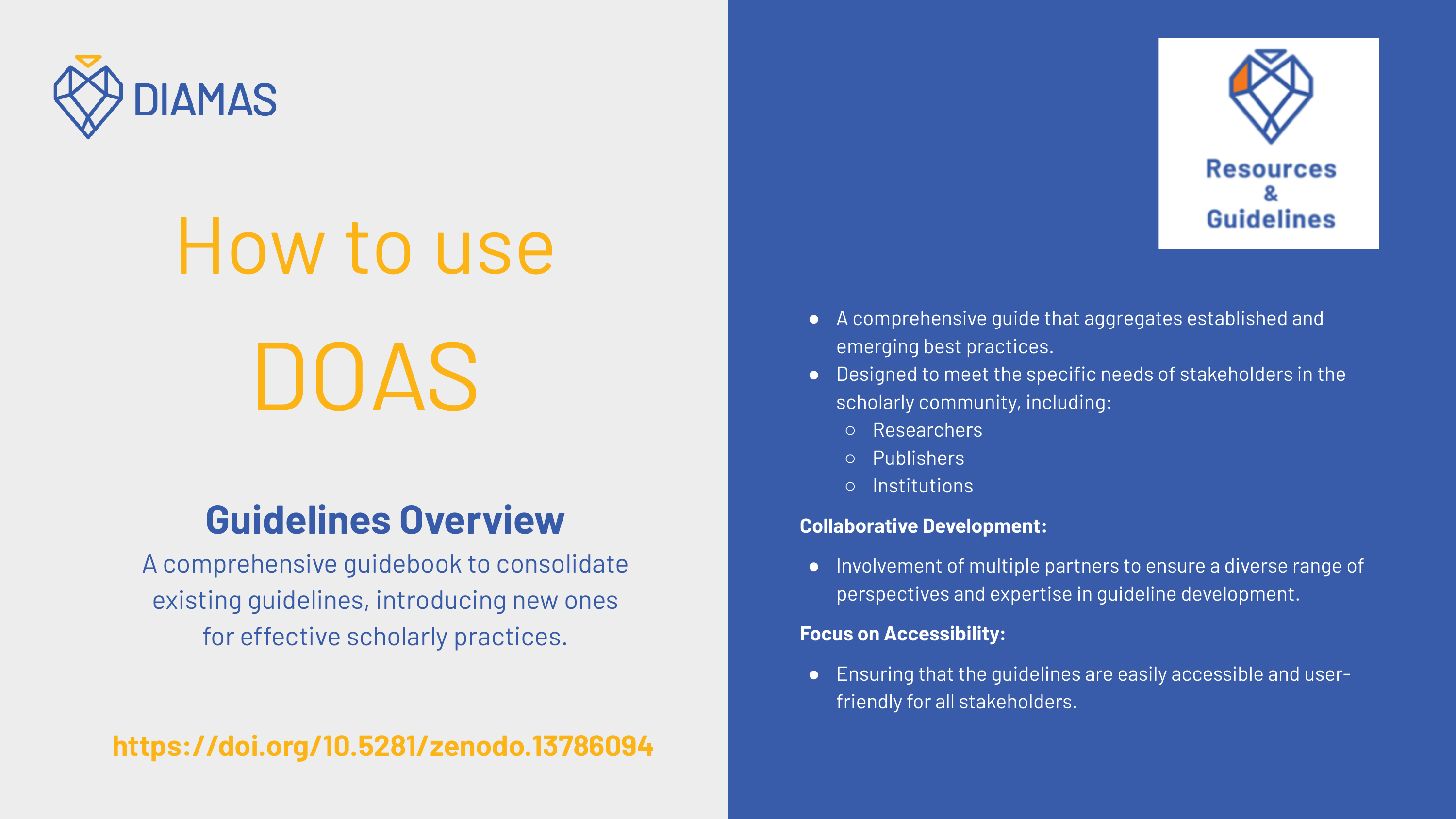

How to use
DOAS
A comprehensive guide that aggregates established and emerging best practices.
Designed to meet the specific needs of stakeholders in the scholarly community, including:
Researchers
Publishers
Institutions
Collaborative Development:
Involvement of multiple partners to ensure a diverse range of perspectives and expertise in guideline development.
Focus on Accessibility:
Ensuring that the guidelines are easily accessible and user-friendly for all stakeholders.
Guidelines Overview
A comprehensive guidebook to consolidate existing guidelines, introducing new ones for effective scholarly practices.
https://doi.org/10.5281/zenodo.13786094